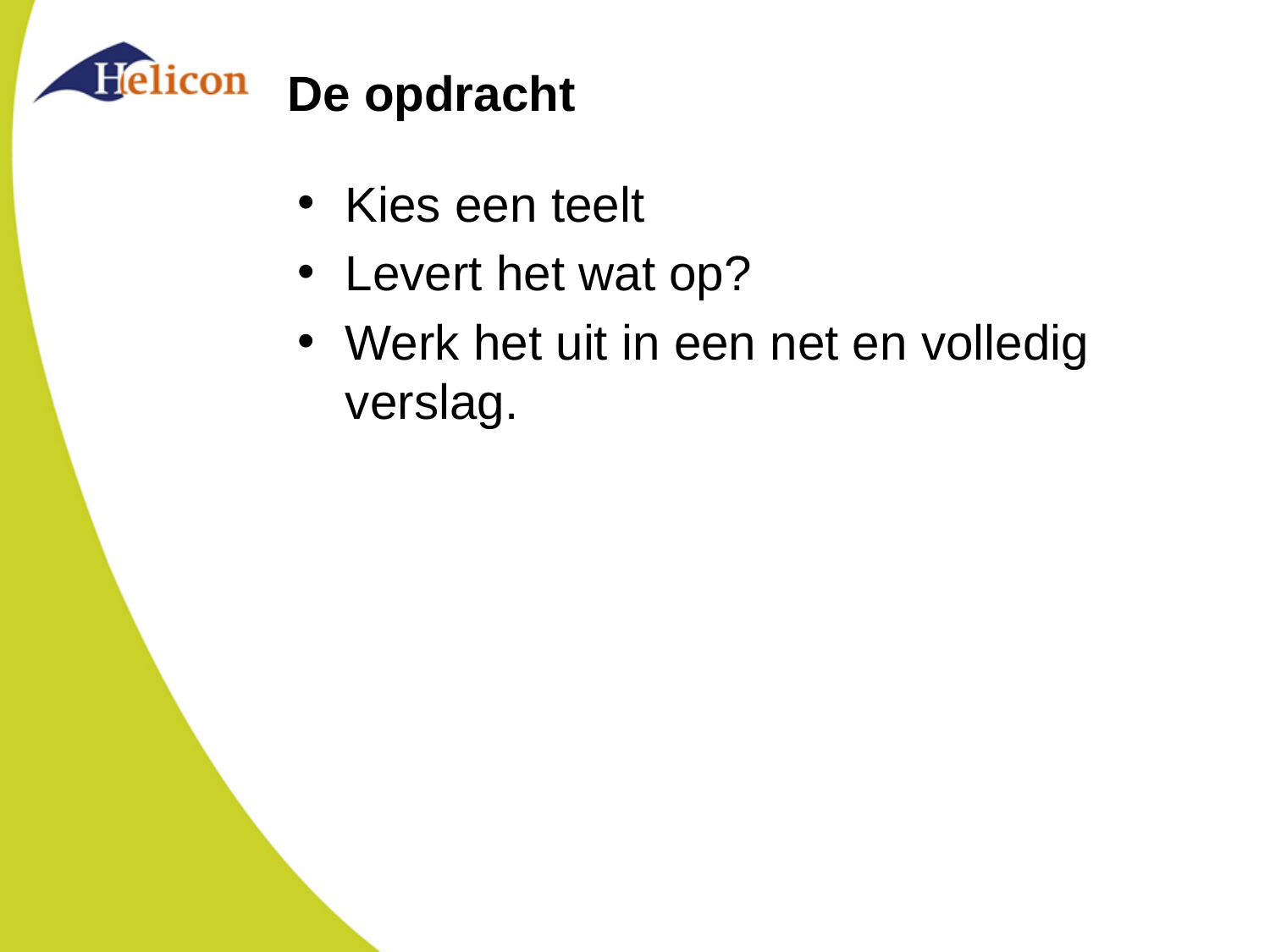

# De opdracht
Kies een teelt
Levert het wat op?
Werk het uit in een net en volledig verslag.